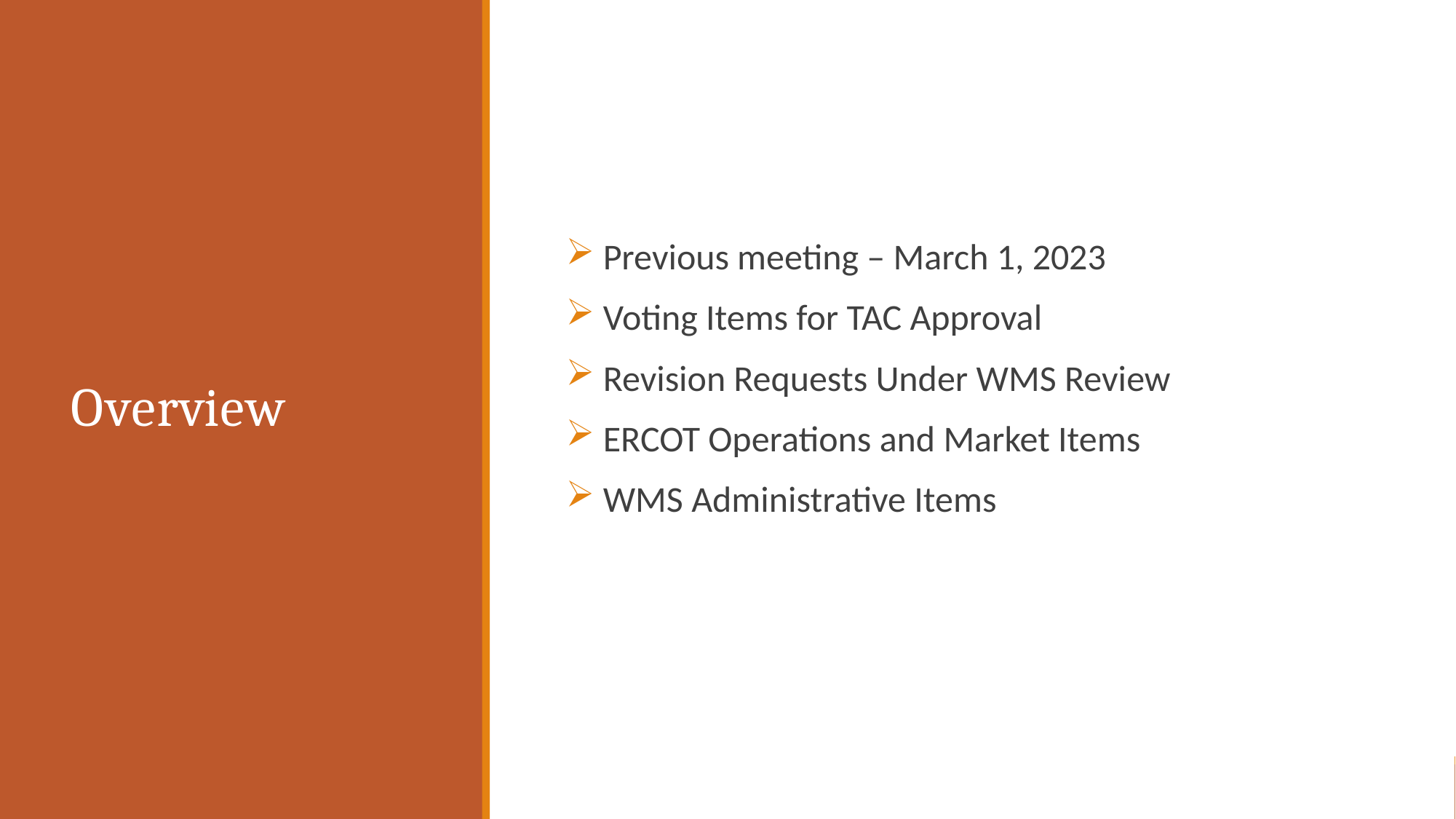

# Overview
 Previous meeting – March 1, 2023
 Voting Items for TAC Approval
 Revision Requests Under WMS Review
 ERCOT Operations and Market Items
 WMS Administrative Items